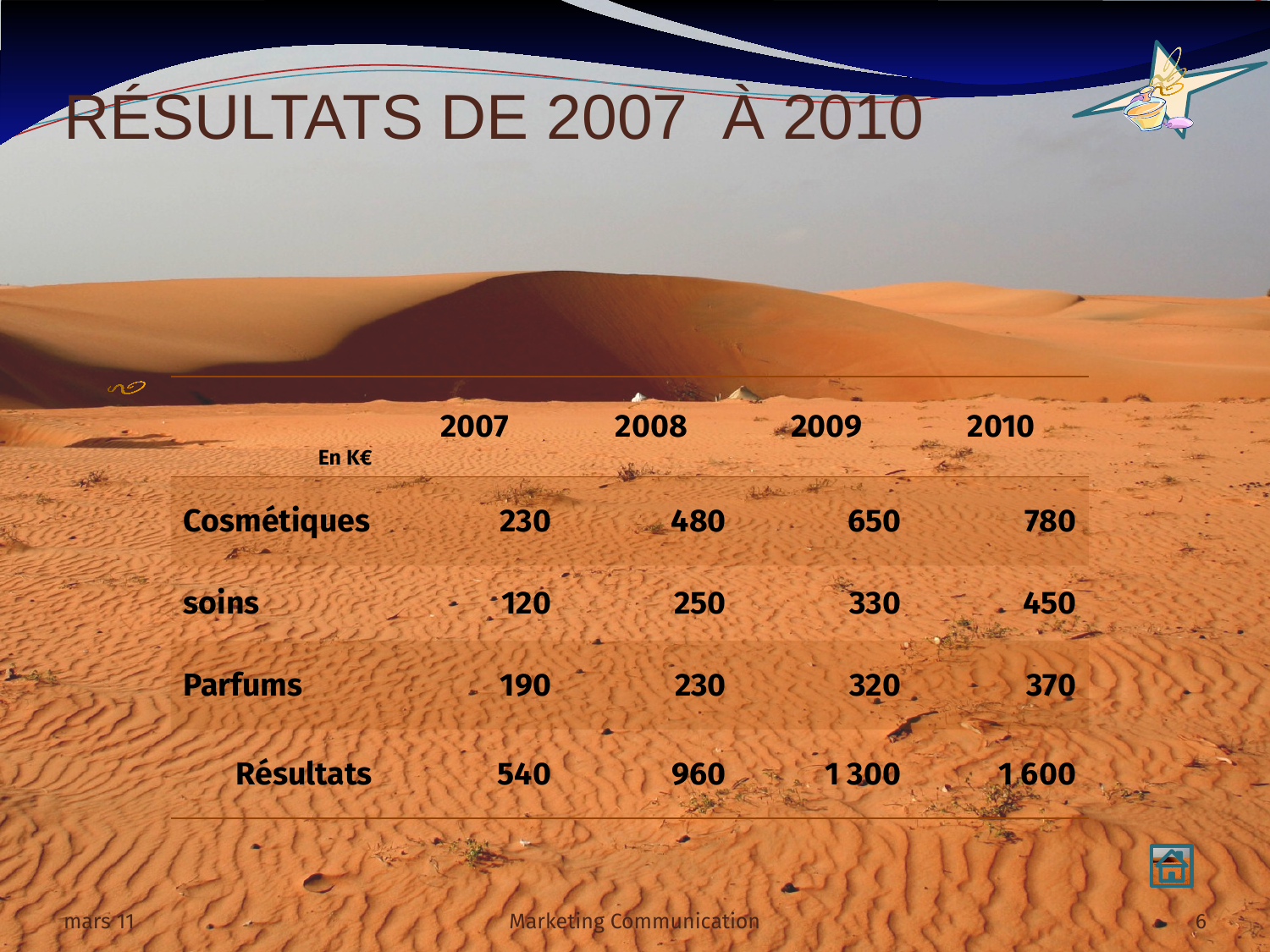

# Résultats de 2007  à 2010
| En K€ | 2007 | 2008 | 2009 | 2010 |
| --- | --- | --- | --- | --- |
| Cosmétiques | 230 | 480 | 650 | 780 |
| soins | 120 | 250 | 330 | 450 |
| Parfums | 190 | 230 | 320 | 370 |
| Résultats | 540 | 960 | 1 300 | 1 600 |
mars 11
Marketing Communication
6